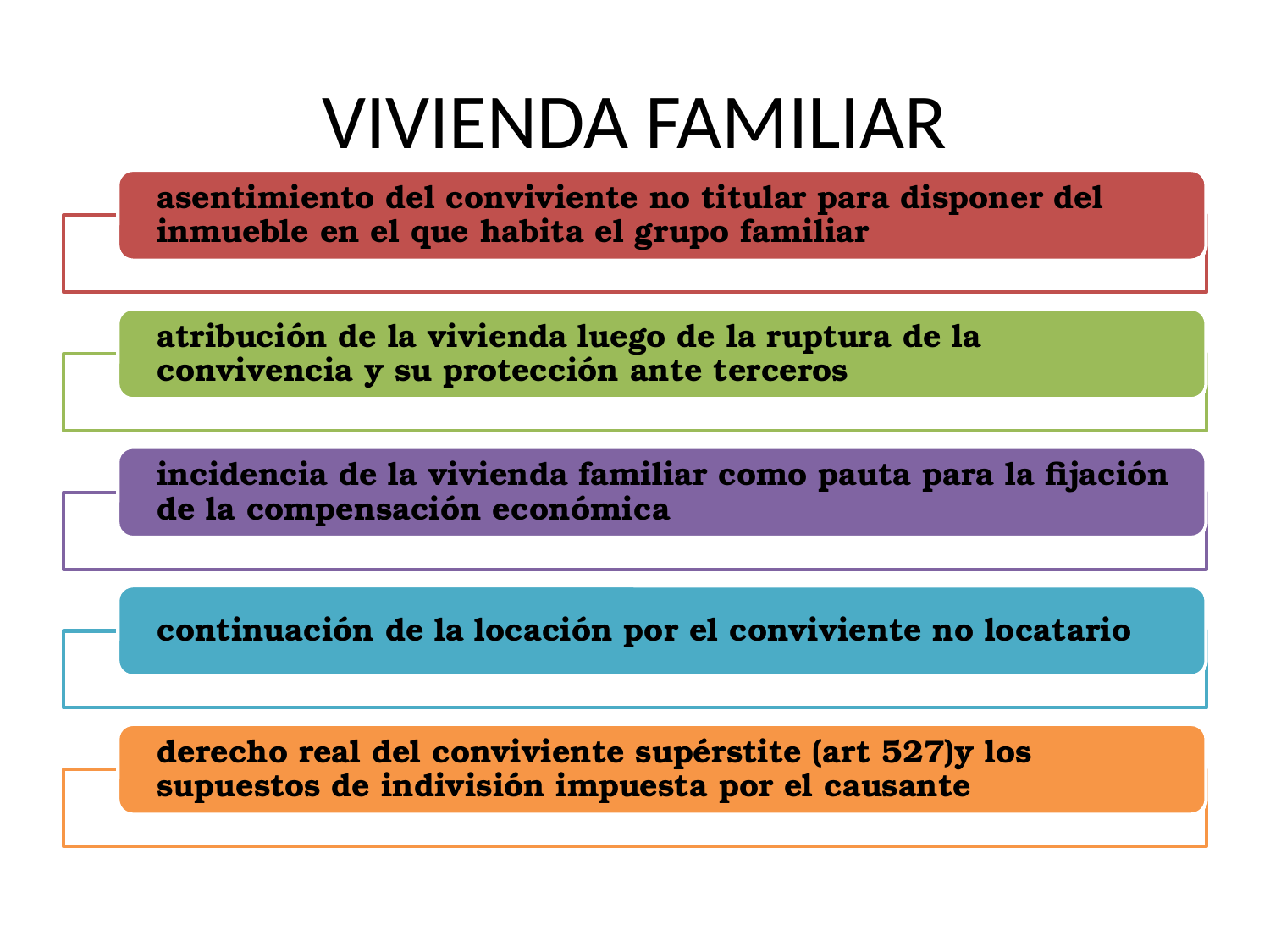

# VIVIENDA FAMILIAR
asentimiento del conviviente no titular para disponer del inmueble en el que habita el grupo familiar
atribución de la vivienda luego de la ruptura de la convivencia y su protección ante terceros
incidencia de la vivienda familiar como pauta para la fijación de la compensación económica
continuación de la locación por el conviviente no locatario
derecho real del conviviente supérstite (art 527)y los supuestos de indivisión impuesta por el causante